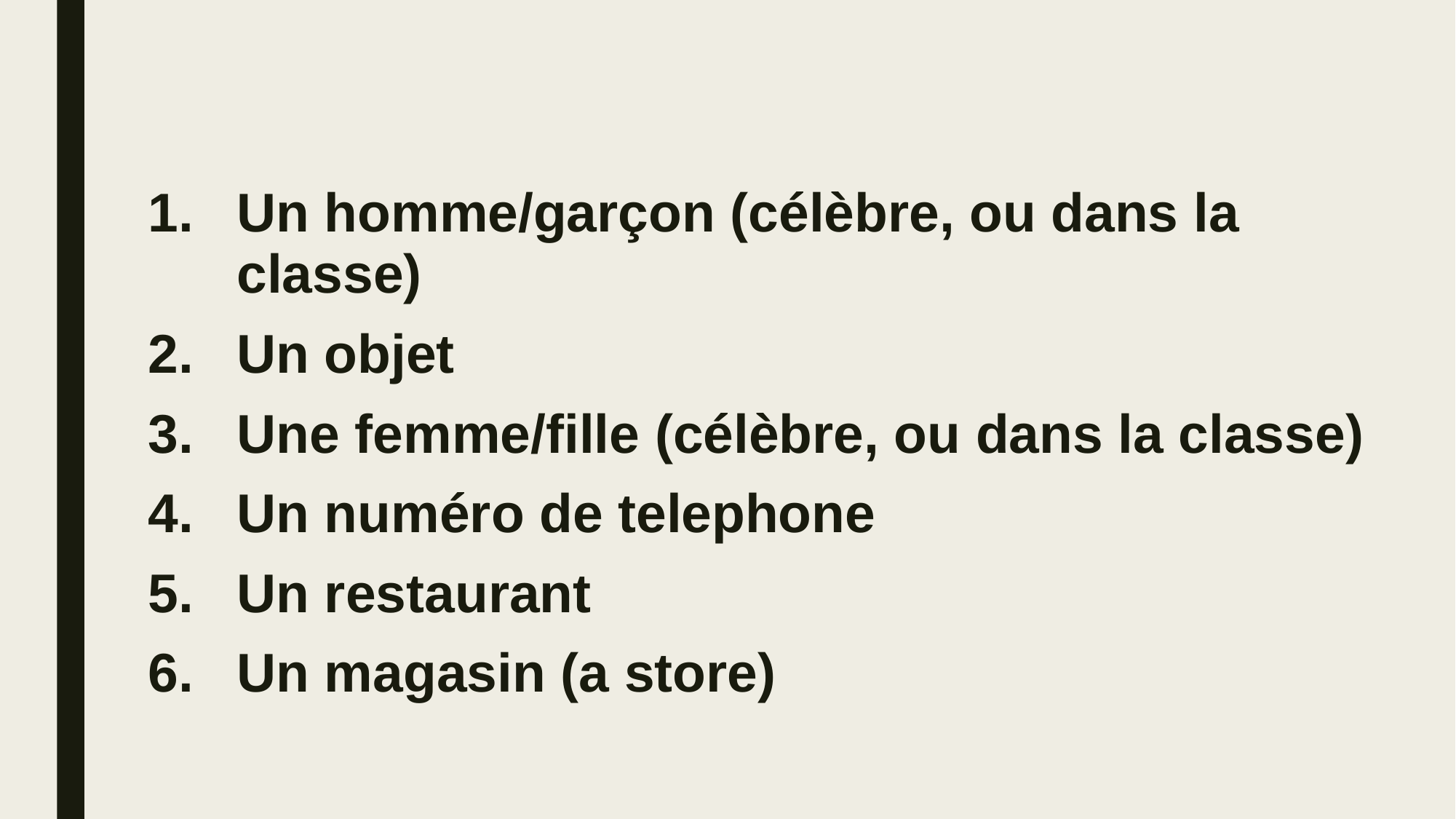

Un homme/garçon (célèbre, ou dans la classe)
Un objet
Une femme/fille (célèbre, ou dans la classe)
Un numéro de telephone
Un restaurant
Un magasin (a store)